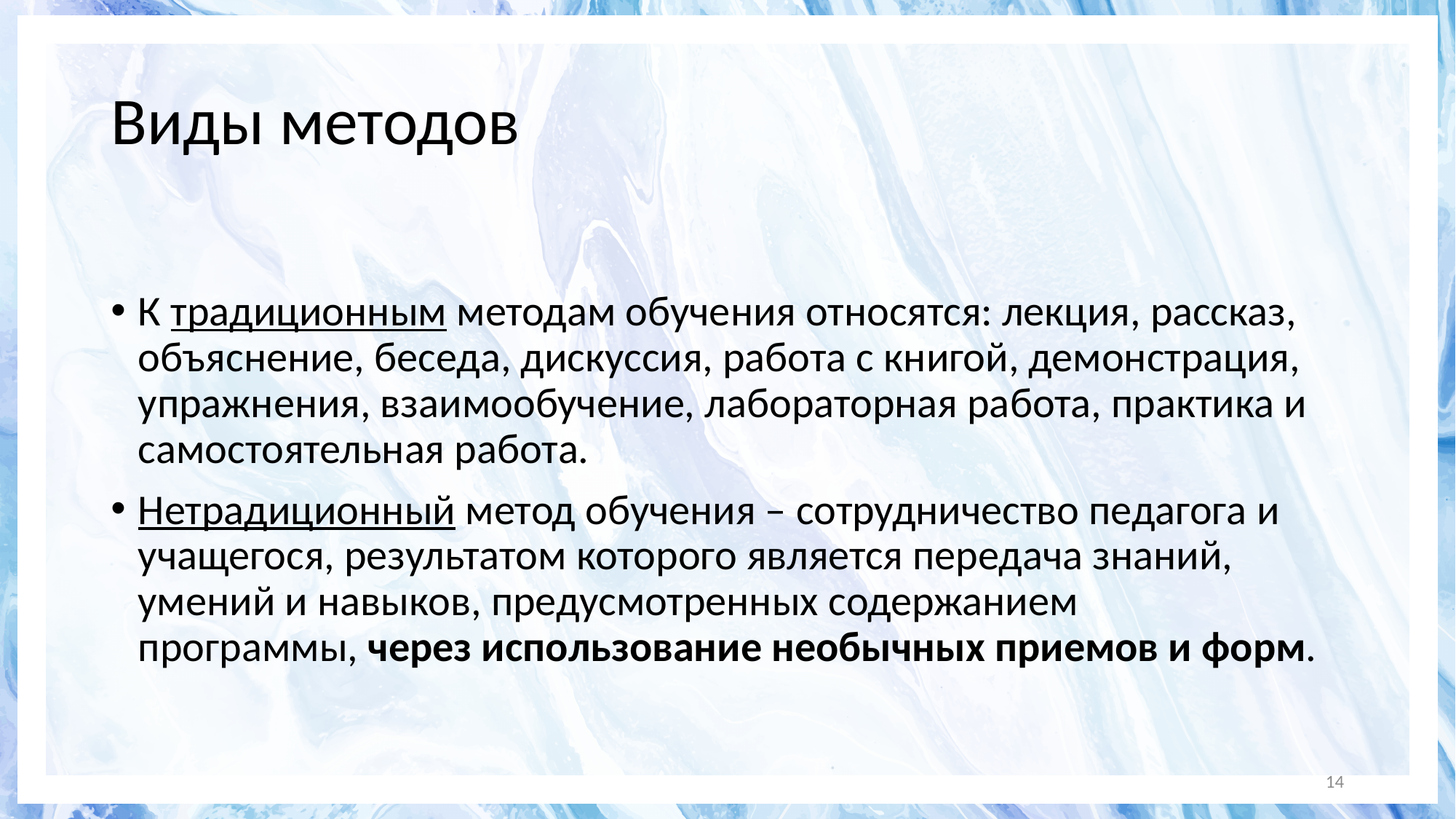

# Виды методов

К традиционным методам обучения относятся: лекция, рассказ, объяснение, беседа, дискуссия, работа с книгой, демонстрация, упражнения, взаимообучение, лабораторная работа, практика и самостоятельная работа.
Нетрадиционный метод обучения – сотрудничество педагога и учащегося, результатом которого является передача знаний, умений и навыков, предусмотренных содержанием программы, через использование необычных приемов и форм.

14